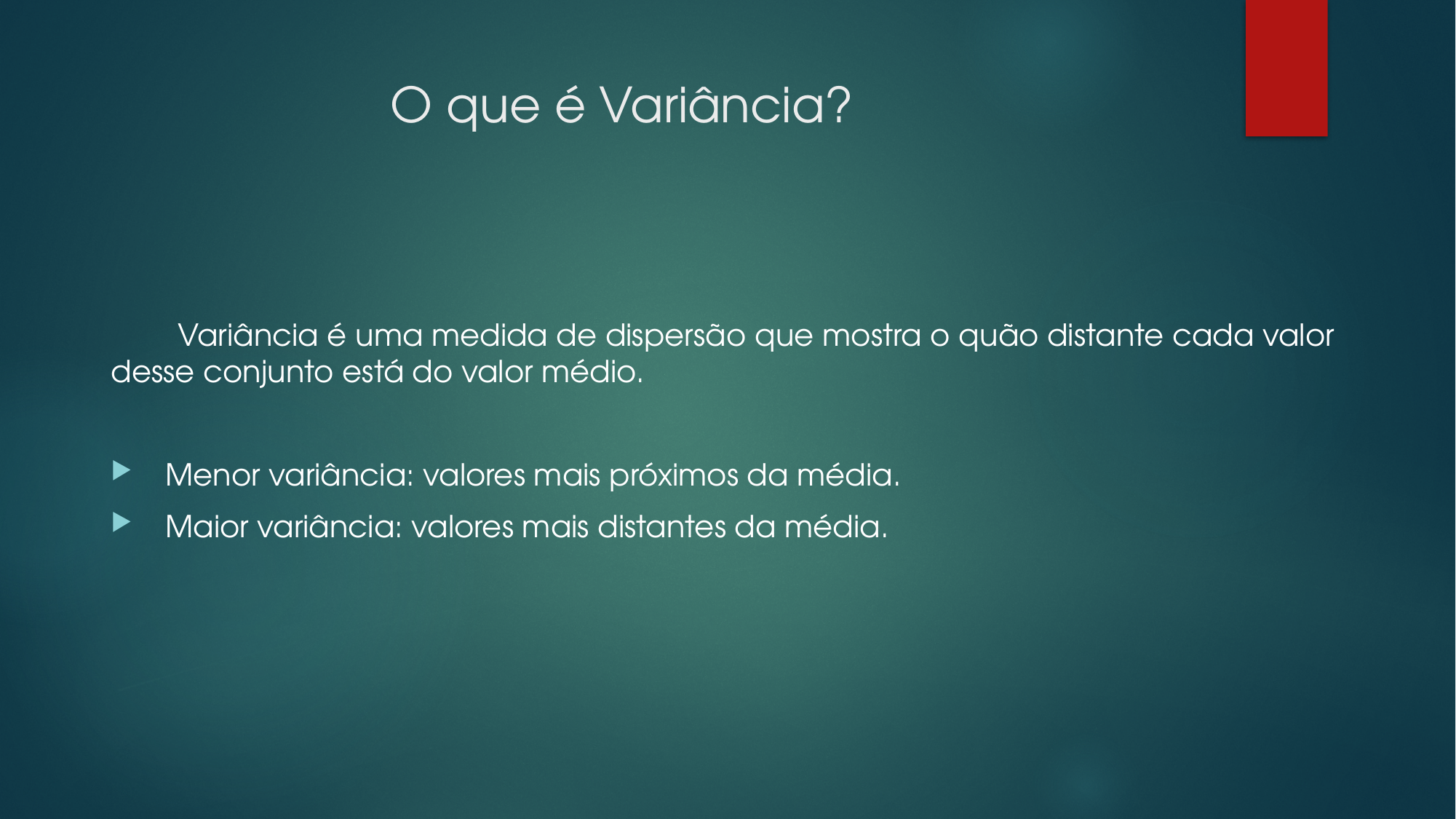

# O que é Variância?
        Variância é uma medida de dispersão que mostra o quão distante cada valor desse conjunto está do valor médio.

Menor variância: valores mais próximos da média.
Maior variância: valores mais distantes da média.